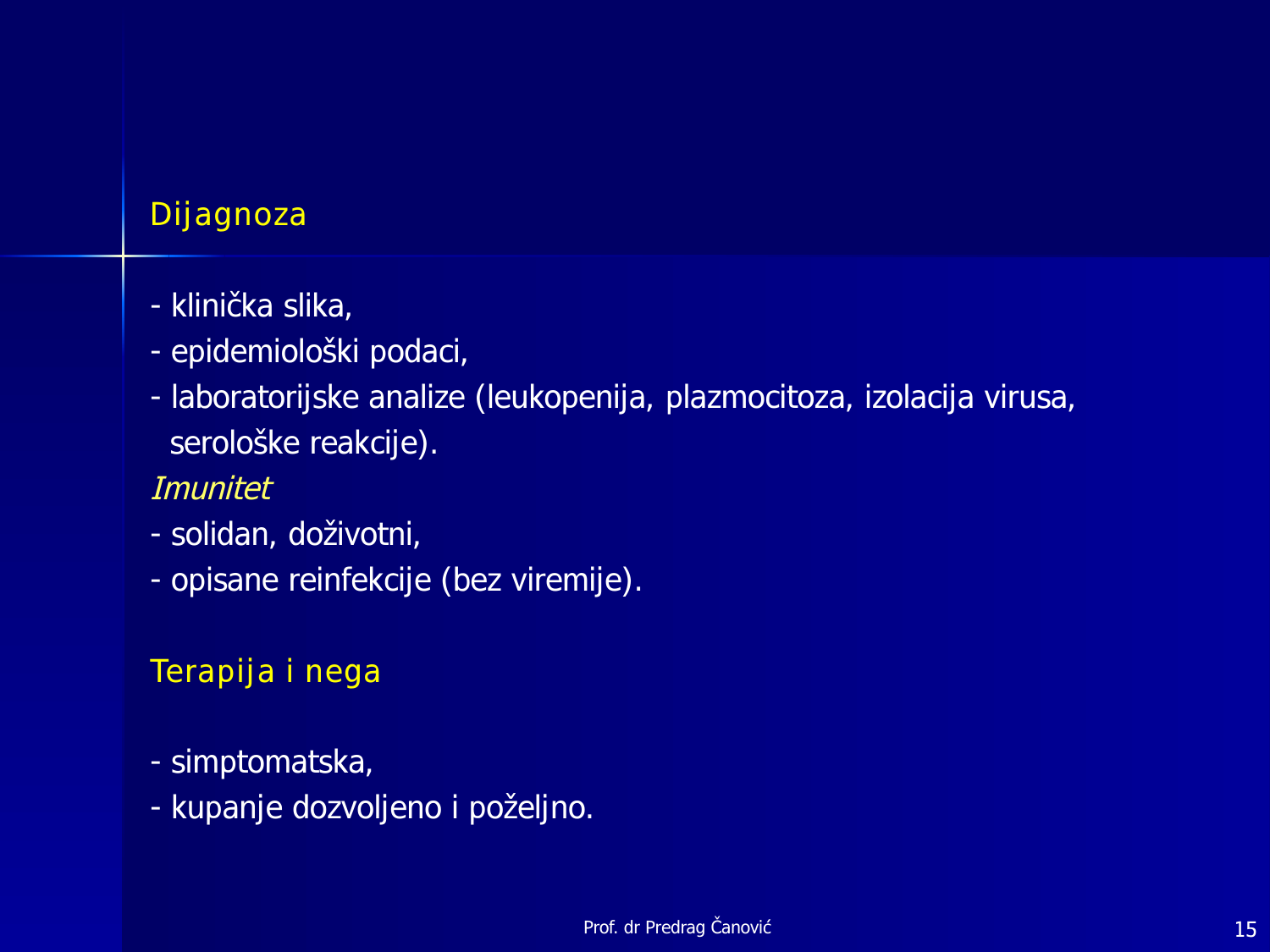

Dijagnoza

- klinička slika,
- epidemiološki podaci,
- laboratorijske analize (leukopenija, plazmocitoza, izolacija virusa,
  serološke reakcije).
Imunitet
- solidan, doživotni,
- opisane reinfekcije (bez viremije).

Terapija i nega

- simptomatska,
- kupanje dozvoljeno i poželjno.
Prof. dr Predrag Čanović
15